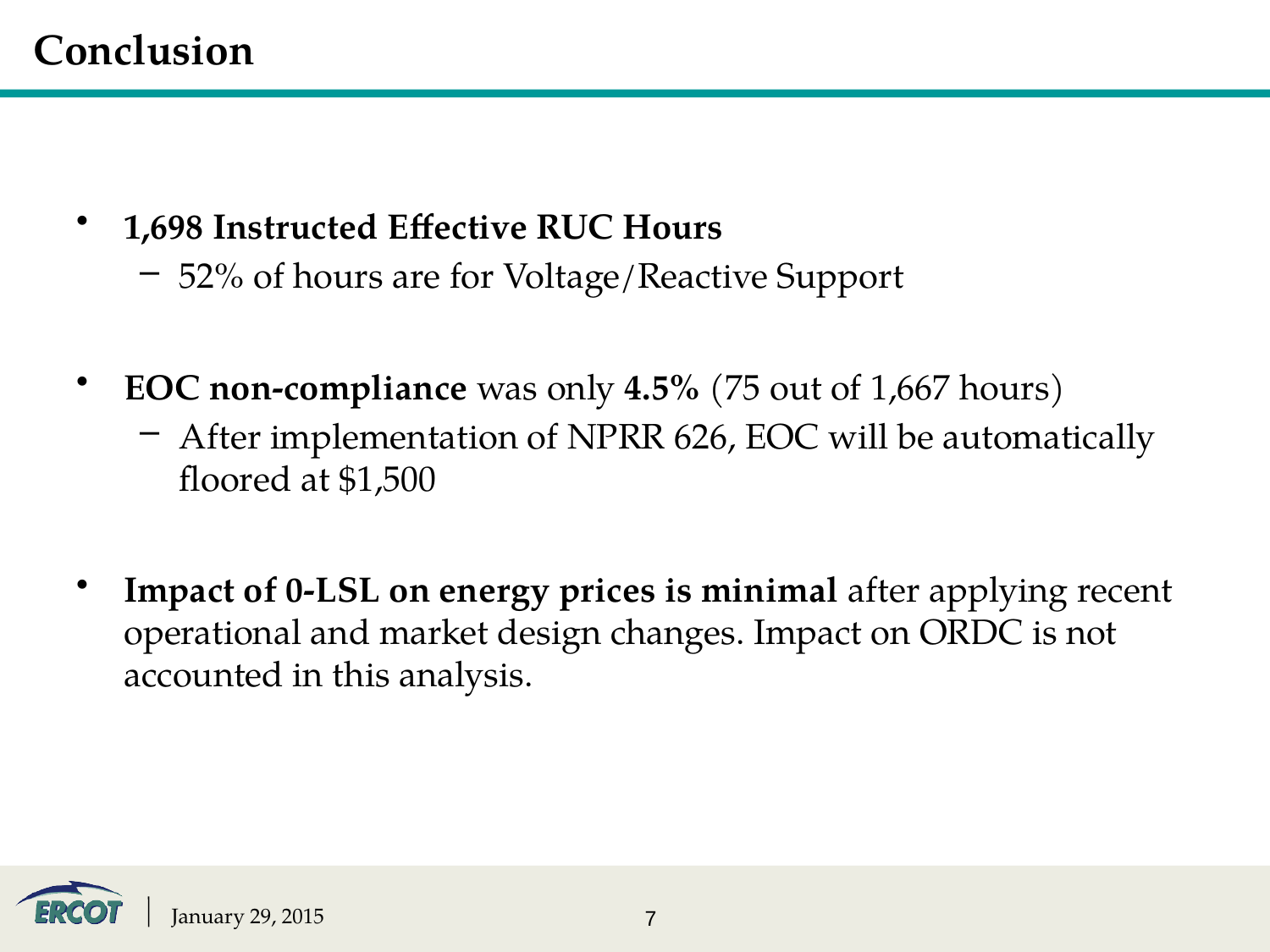

# Conclusion

1,698 Instructed Effective RUC Hours
52% of hours are for Voltage/Reactive Support

EOC non-compliance was only 4.5% (75 out of 1,667 hours)
After implementation of NPRR 626, EOC will be automatically floored at $1,500

Impact of 0-LSL on energy prices is minimal after applying recent operational and market design changes. Impact on ORDC is not accounted in this analysis.

January 29, 2015